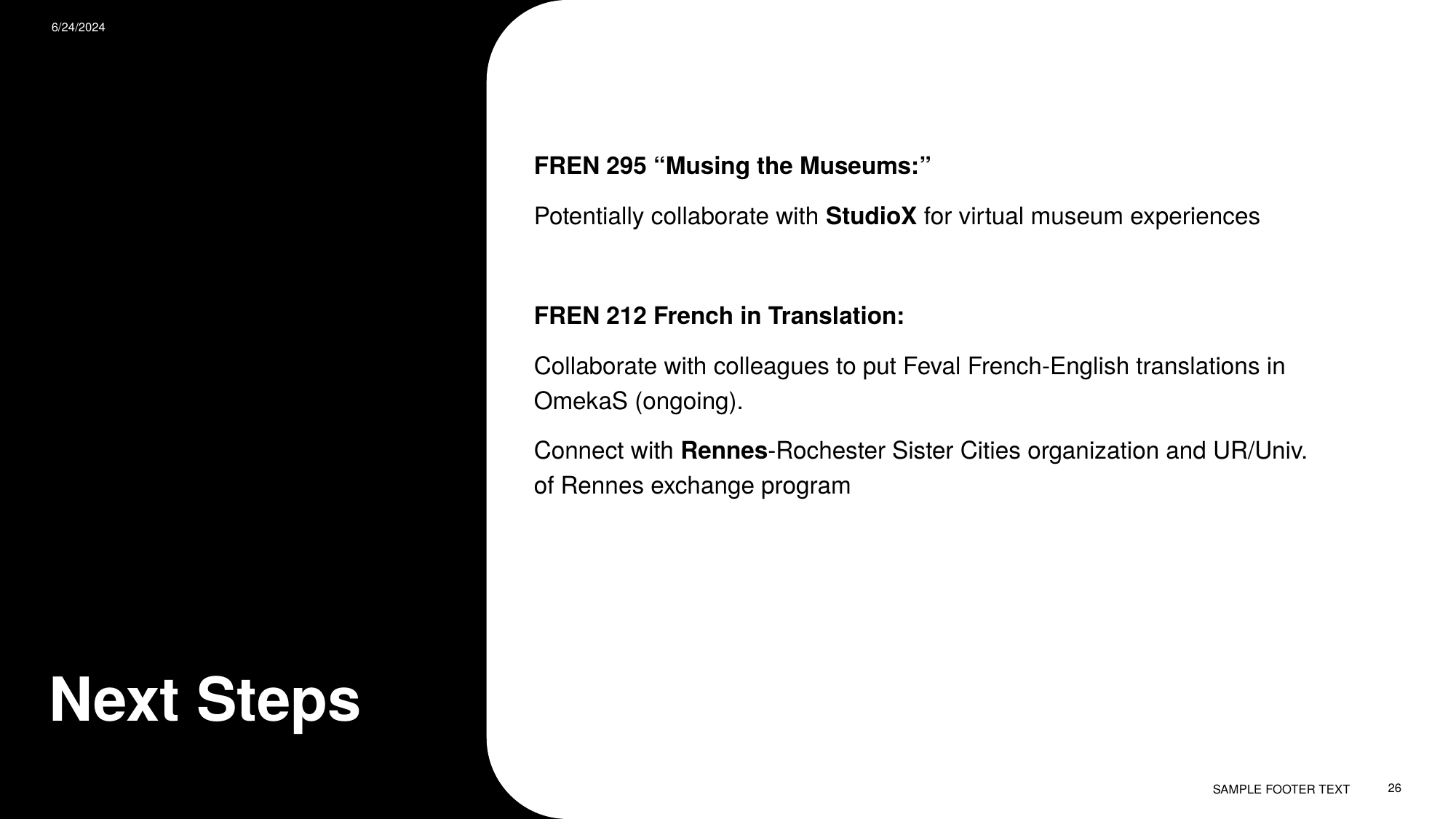

6/24/2024

FREN 295 “Musing the Museums:”
Potentially collaborate with StudioX for virtual museum experiences

FREN 212 French in Translation:
Collaborate with colleagues to put Feval French-English translations in OmekaS (ongoing).
Connect with Rennes-Rochester Sister Cities organization and UR/Univ. of Rennes exchange program

# Next Steps
Sample Footer Text
26